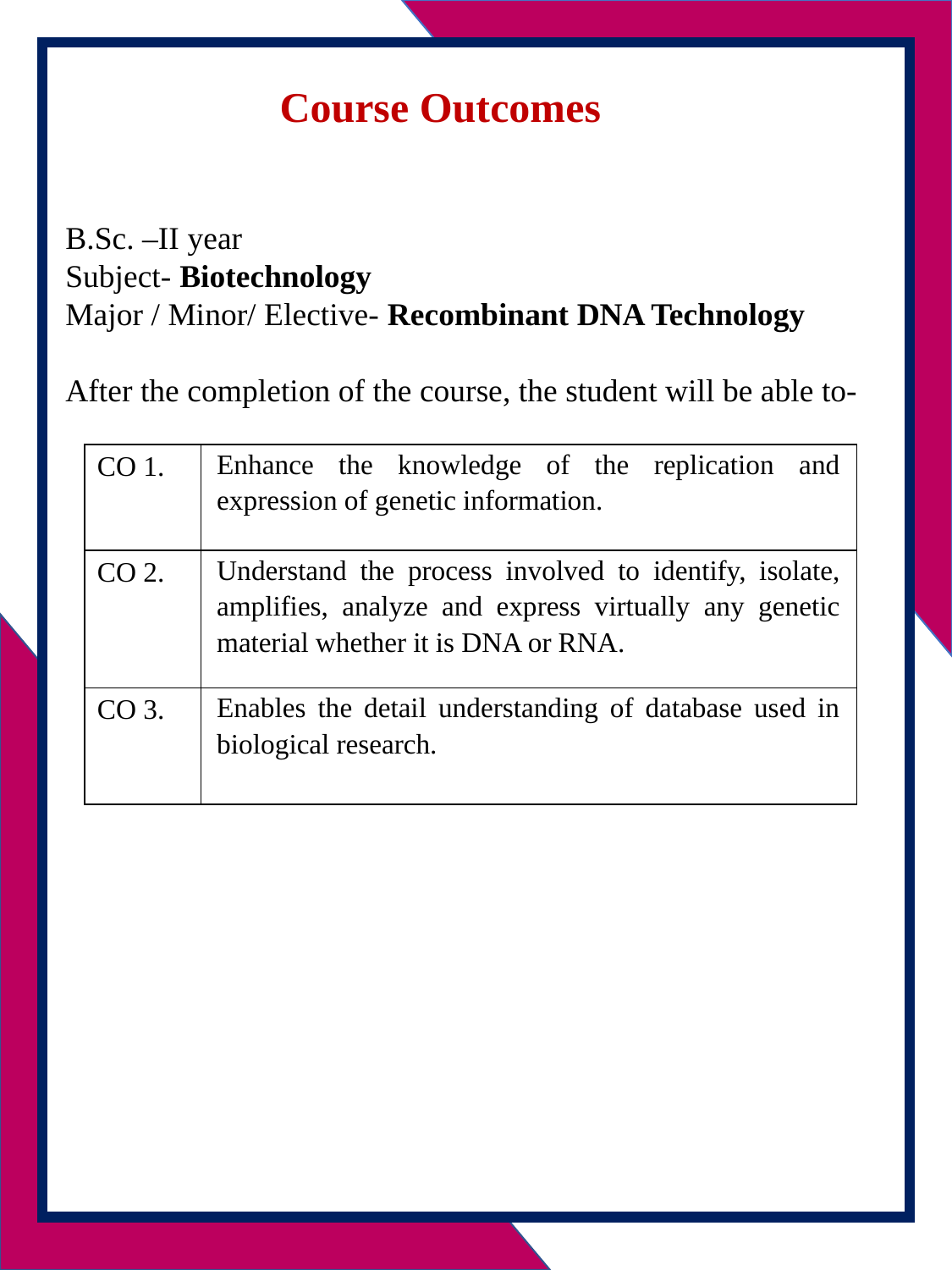

Course Outcomes

B.Sc. –II year
Subject- Biotechnology
Major / Minor/ Elective- Recombinant DNA Technology

After the completion of the course, the student will be able to-

| CO 1. | Enhance the knowledge of the replication and expression of genetic information. |
| --- | --- |
| CO 2. | Understand the process involved to identify, isolate, amplifies, analyze and express virtually any genetic material whether it is DNA or RNA. |
| CO 3. | Enables the detail understanding of database used in biological research. |